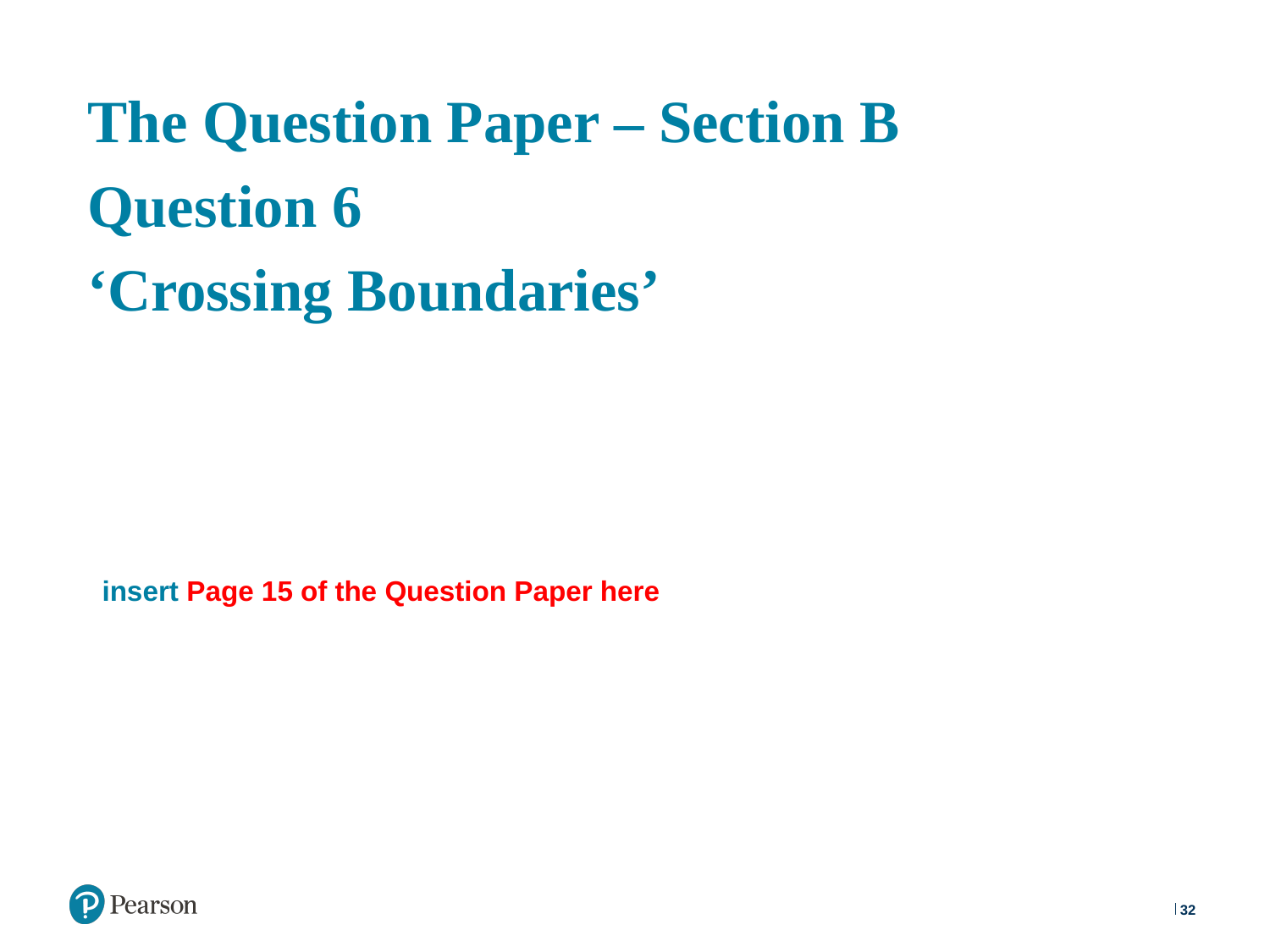

# The Question Paper – Section B Question 6 ‘Crossing Boundaries’

insert Page 15 of the Question Paper here

32